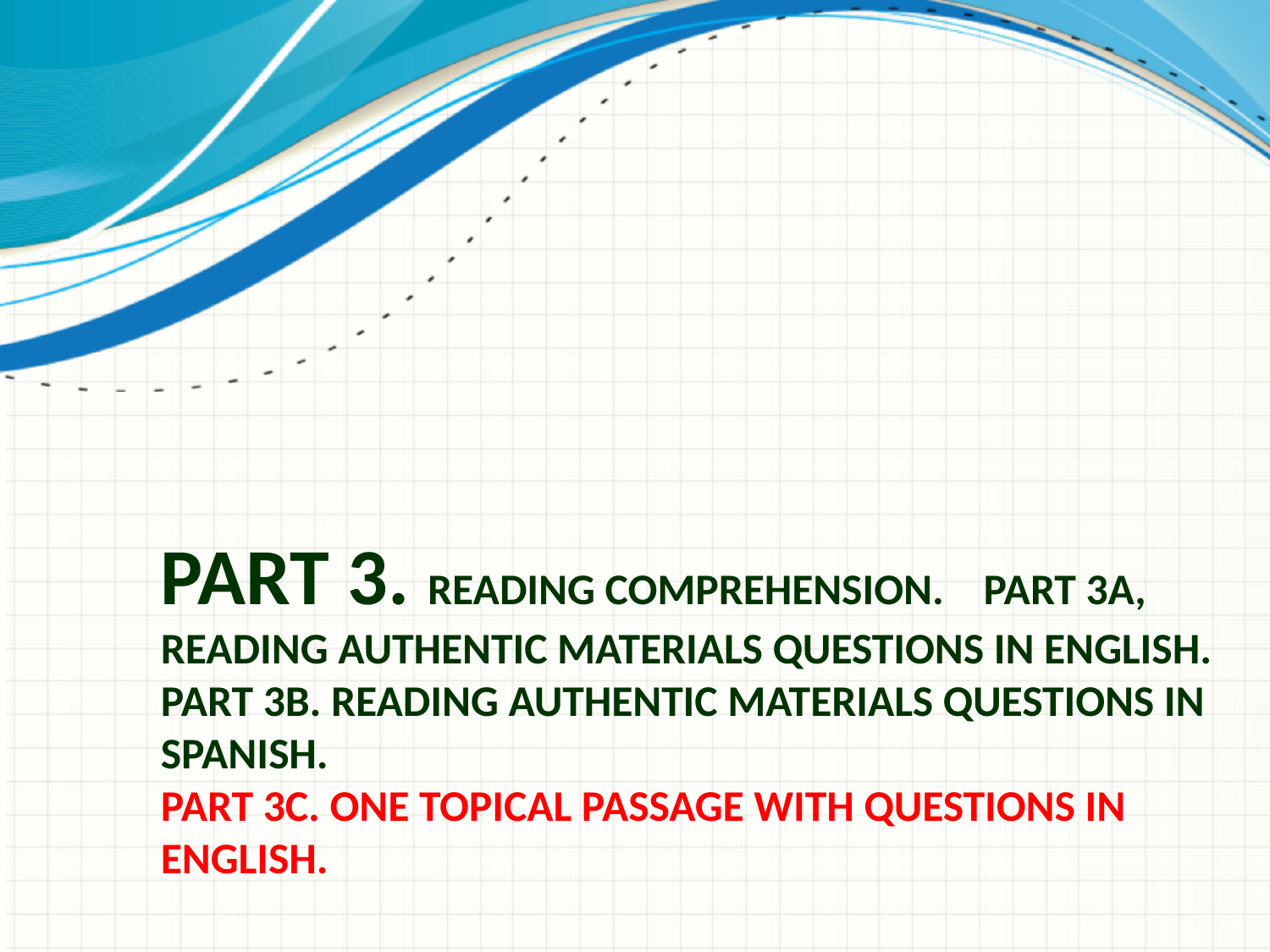

# Part 3. Reading comprehension.    Part 3a, Reading authentic materials questions in English. Part 3b. Reading authentic materials questions in Spanish. Part 3c. One topical passage with questions in English.